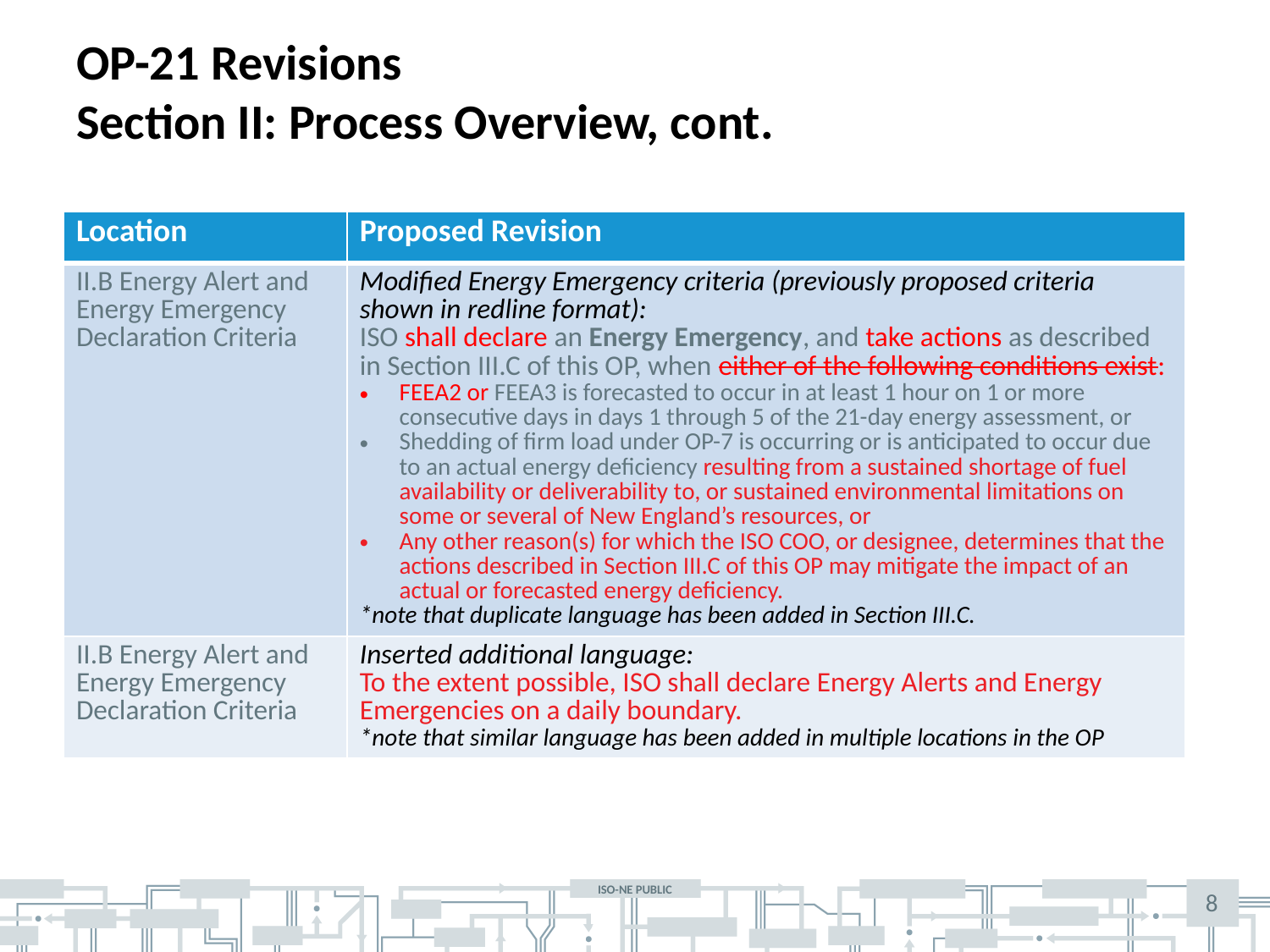

# OP-21 Revisions Section II: Process Overview, cont.
| Location | Proposed Revision |
| --- | --- |
| II.B Energy Alert and Energy Emergency Declaration Criteria | Modified Energy Emergency criteria (previously proposed criteria shown in redline format): ISO shall declare an Energy Emergency, and take actions as described in Section III.C of this OP, when either of the following conditions exist: FEEA2 or FEEA3 is forecasted to occur in at least 1 hour on 1 or more consecutive days in days 1 through 5 of the 21-day energy assessment, or Shedding of firm load under OP-7 is occurring or is anticipated to occur due to an actual energy deficiency resulting from a sustained shortage of fuel availability or deliverability to, or sustained environmental limitations on some or several of New England’s resources, or Any other reason(s) for which the ISO COO, or designee, determines that the actions described in Section III.C of this OP may mitigate the impact of an actual or forecasted energy deficiency. \*note that duplicate language has been added in Section III.C. |
| II.B Energy Alert and Energy Emergency Declaration Criteria | Inserted additional language: To the extent possible, ISO shall declare Energy Alerts and Energy Emergencies on a daily boundary. \*note that similar language has been added in multiple locations in the OP |
8